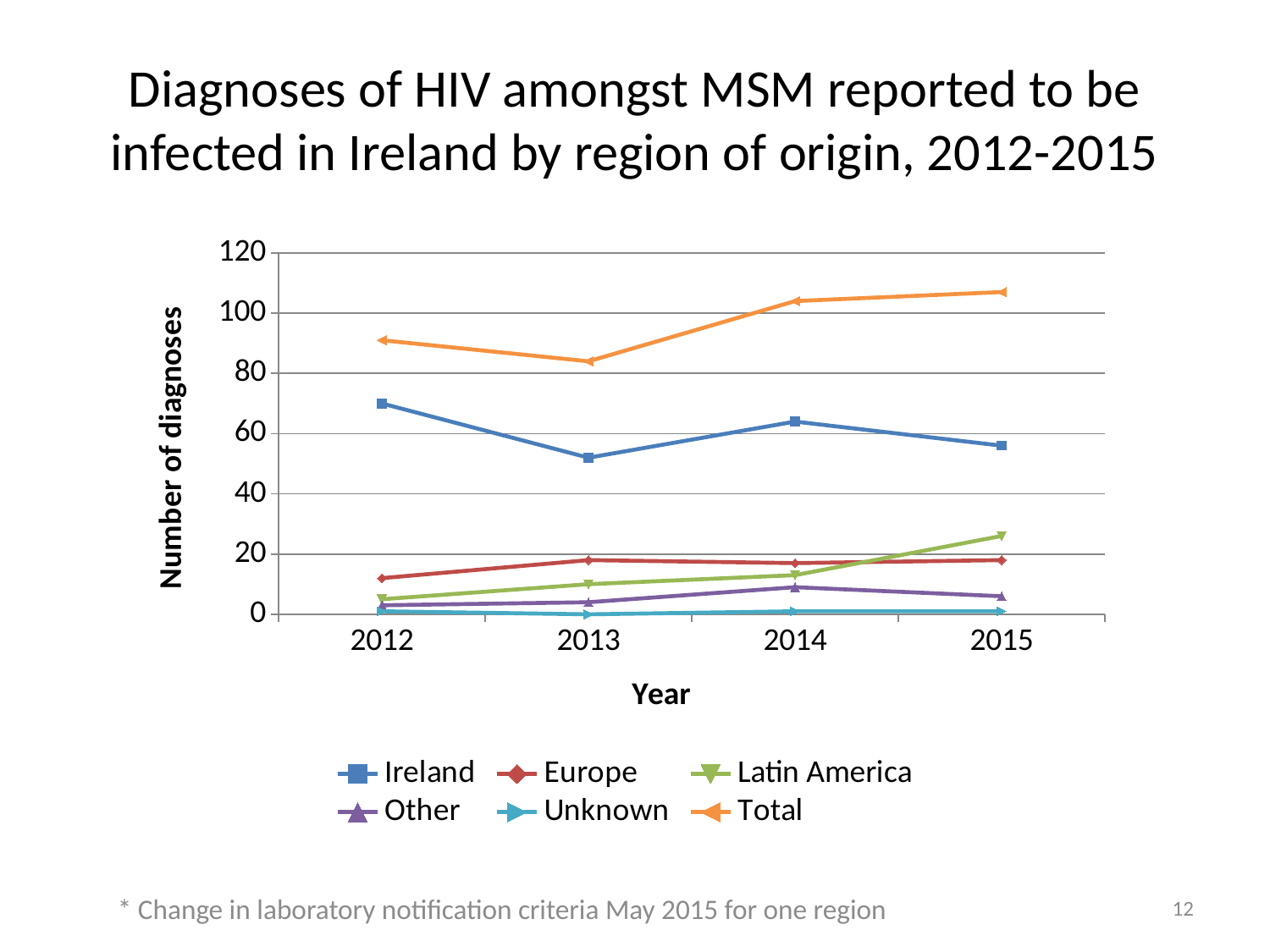

# Diagnoses of HIV amongst MSM reported to be infected in Ireland by region of origin, 2012-2015

### Chart

| Category | Ireland | Europe  | Latin America | Other | Unknown | Total |
|---|---|---|---|---|---|---|
| 2012 | 70.0 | 12.0 | 5.0 | 3.0 | 1.0 | 91.0 |
| 2013 | 52.0 | 18.0 | 10.0 | 4.0 | 0.0 | 84.0 |
| 2014 | 64.0 | 17.0 | 13.0 | 9.0 | 1.0 | 104.0 |
| 2015 | 56.0 | 18.0 | 26.0 | 6.0 | 1.0 | 107.0 |
* Change in laboratory notification criteria May 2015 for one region
12